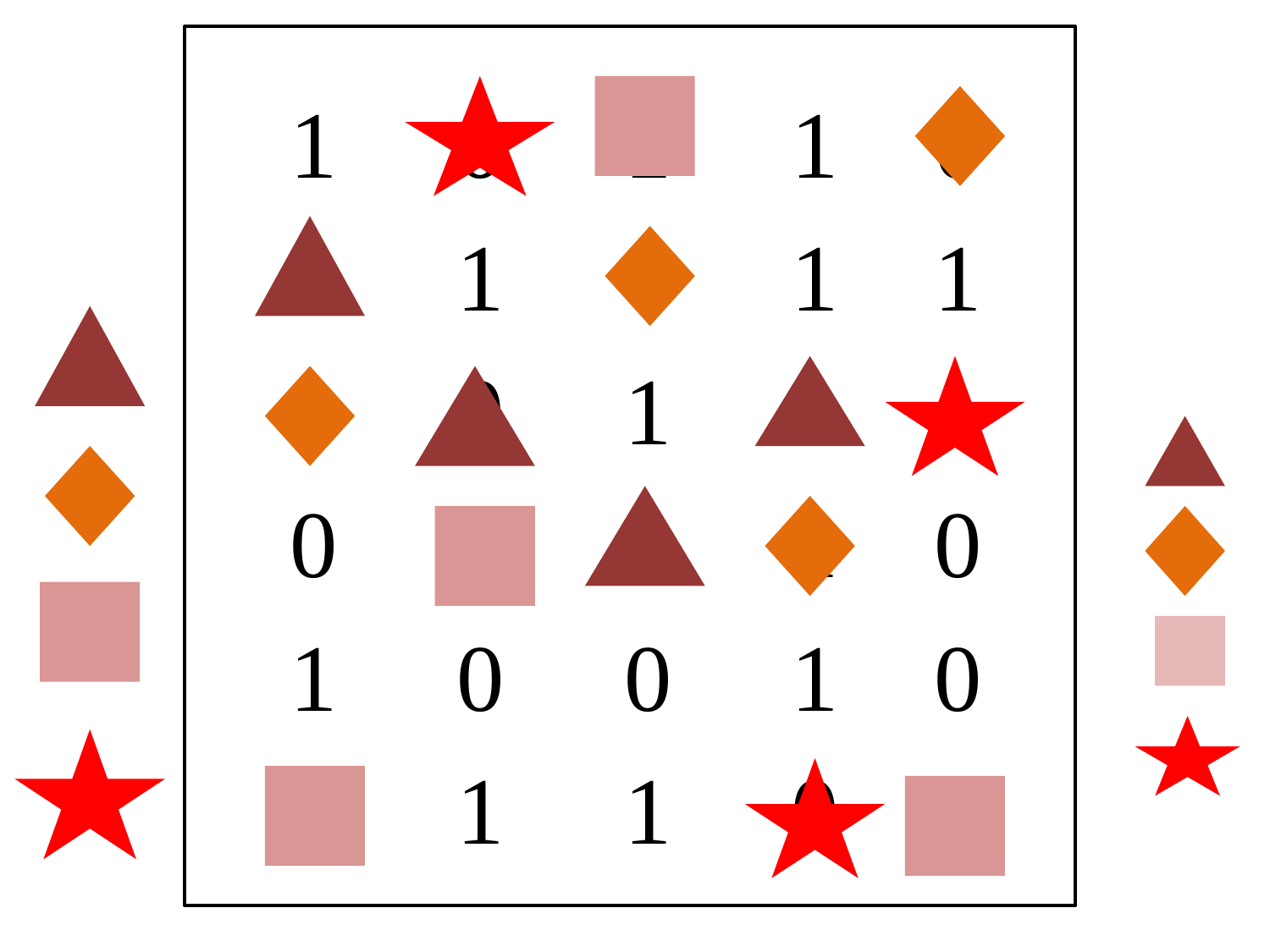

1     0     1     1    0
0     1     0     1    1
0     0     1     0    1
0     1     0     1    0
1     0     0     1    0
1     1     1     0    1